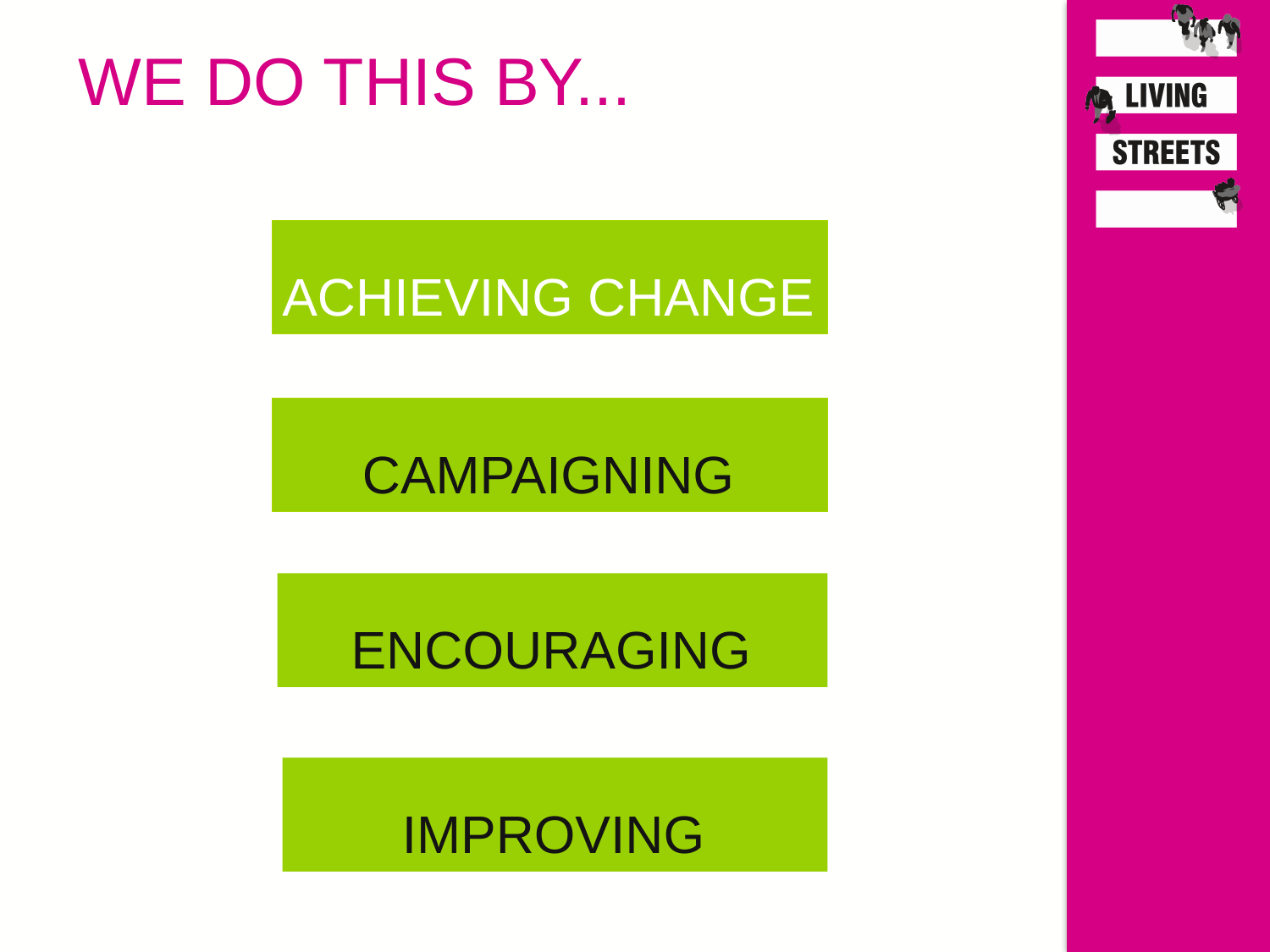

# We do this by...
ACHIEVING CHANGE
CAMPAIGNING
ENCOURAGING
IMPROVING